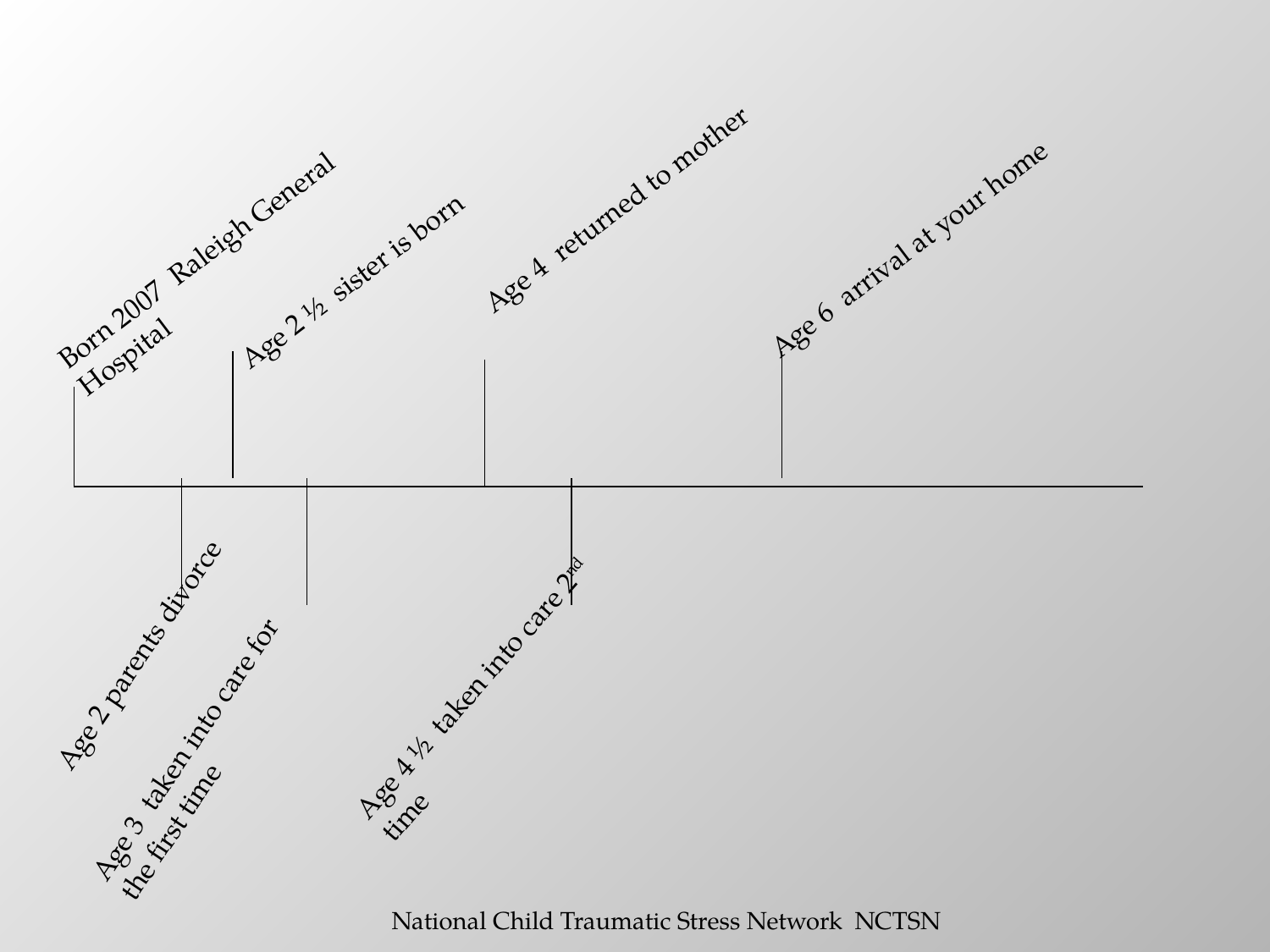

Age 4  returned to mother
Age 6  arrival at your home
Born 2007  Raleigh General Hospital
Age 2 ½  sister is born
Age 2 parents divorce
Age 4 ½  taken into care 2nd time
Age 3  taken into care for the first time
National Child Traumatic Stress Network  NCTSN